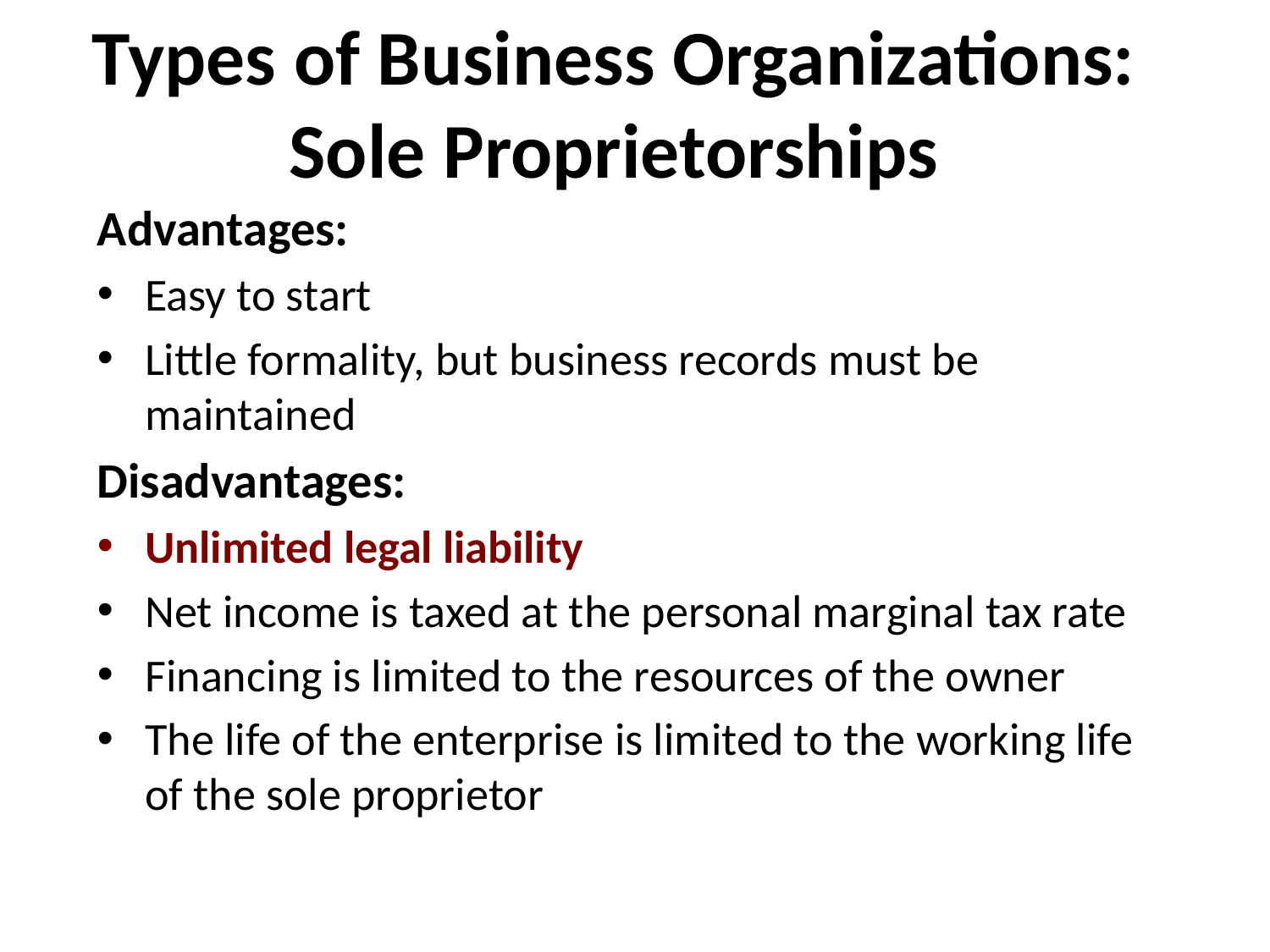

# Types of Business Organizations: Sole Proprietorships
Advantages:
Easy to start
Little formality, but business records must be maintained
Disadvantages:
Unlimited legal liability
Net income is taxed at the personal marginal tax rate
Financing is limited to the resources of the owner
The life of the enterprise is limited to the working life of the sole proprietor

Booth/Cleary Introduction to Corporate Finance, Second Edition
6